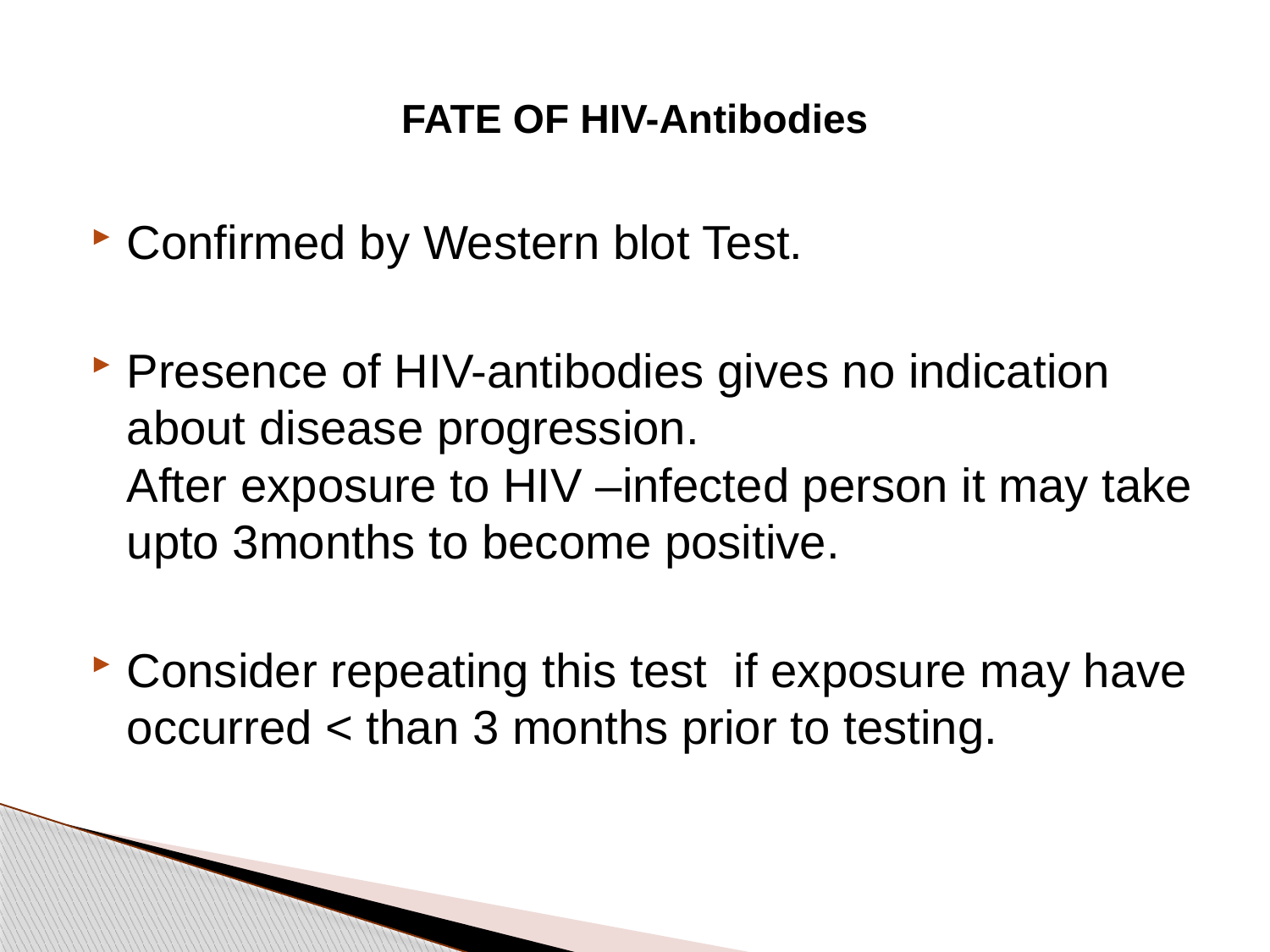

# FATE OF HIV-Antibodies
Confirmed by Western blot Test.

Presence of HIV-antibodies gives no indication about disease progression.
After exposure to HIV –infected person it may take upto 3months to become positive.

Consider repeating this test  if exposure may have occurred < than 3 months prior to testing.